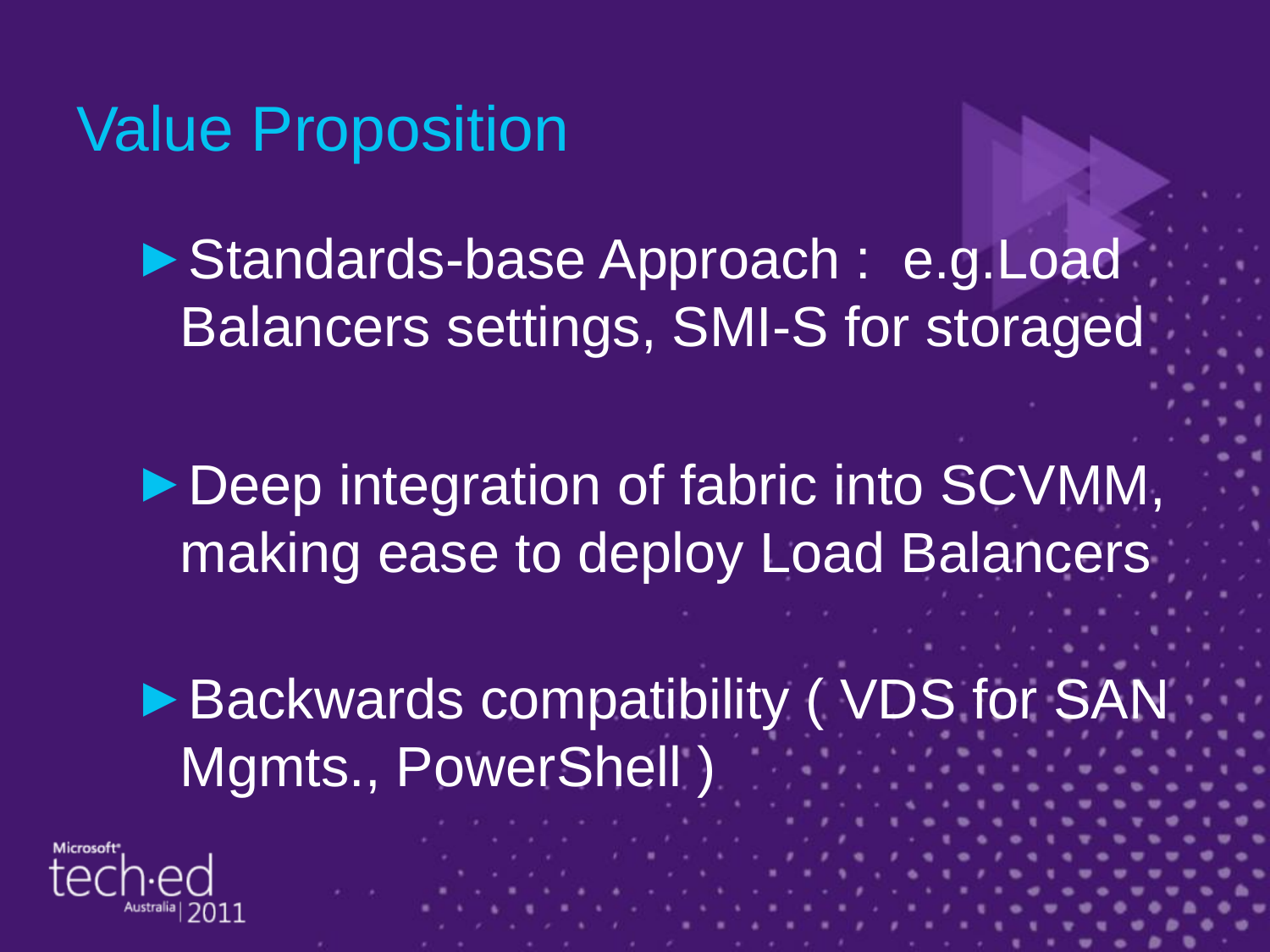

# Value Proposition
Standards-base Approach :  e.g.Load Balancers settings, SMI-S for storaged

Deep integration of fabric into SCVMM, making ease to deploy Load Balancers
Backwards compatibility ( VDS for SAN Mgmts., PowerShell )